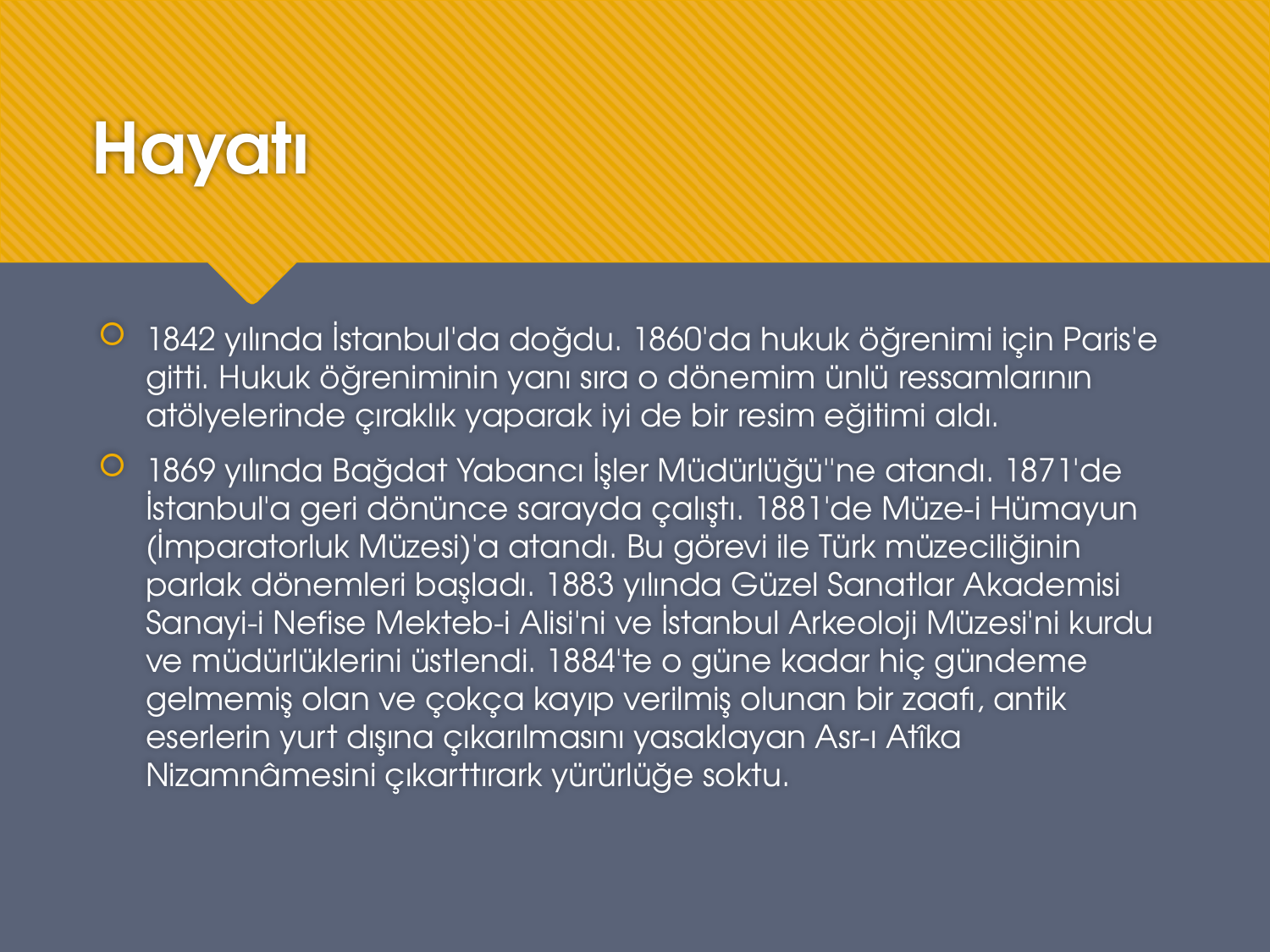

# Hayatı
1842 yılında İstanbul'da doğdu. 1860'da hukuk öğrenimi için Paris'e gitti. Hukuk öğreniminin yanı sıra o dönemim ünlü ressamlarının atölyelerinde çıraklık yaparak iyi de bir resim eğitimi aldı.
1869 yılında Bağdat Yabancı İşler Müdürlüğü''ne atandı. 1871'de İstanbul'a geri dönünce sarayda çalıştı. 1881'de Müze-i Hümayun (İmparatorluk Müzesi)'a atandı. Bu görevi ile Türk müzeciliğinin parlak dönemleri başladı. 1883 yılında Güzel Sanatlar Akademisi Sanayi-i Nefise Mekteb-i Alisi'ni ve İstanbul Arkeoloji Müzesi'ni kurdu ve müdürlüklerini üstlendi. 1884'te o güne kadar hiç gündeme gelmemiş olan ve çokça kayıp verilmiş olunan bir zaafı, antik eserlerin yurt dışına çıkarılmasını yasaklayan Asr-ı Atîka Nizamnâmesini çıkarttırark yürürlüğe soktu.